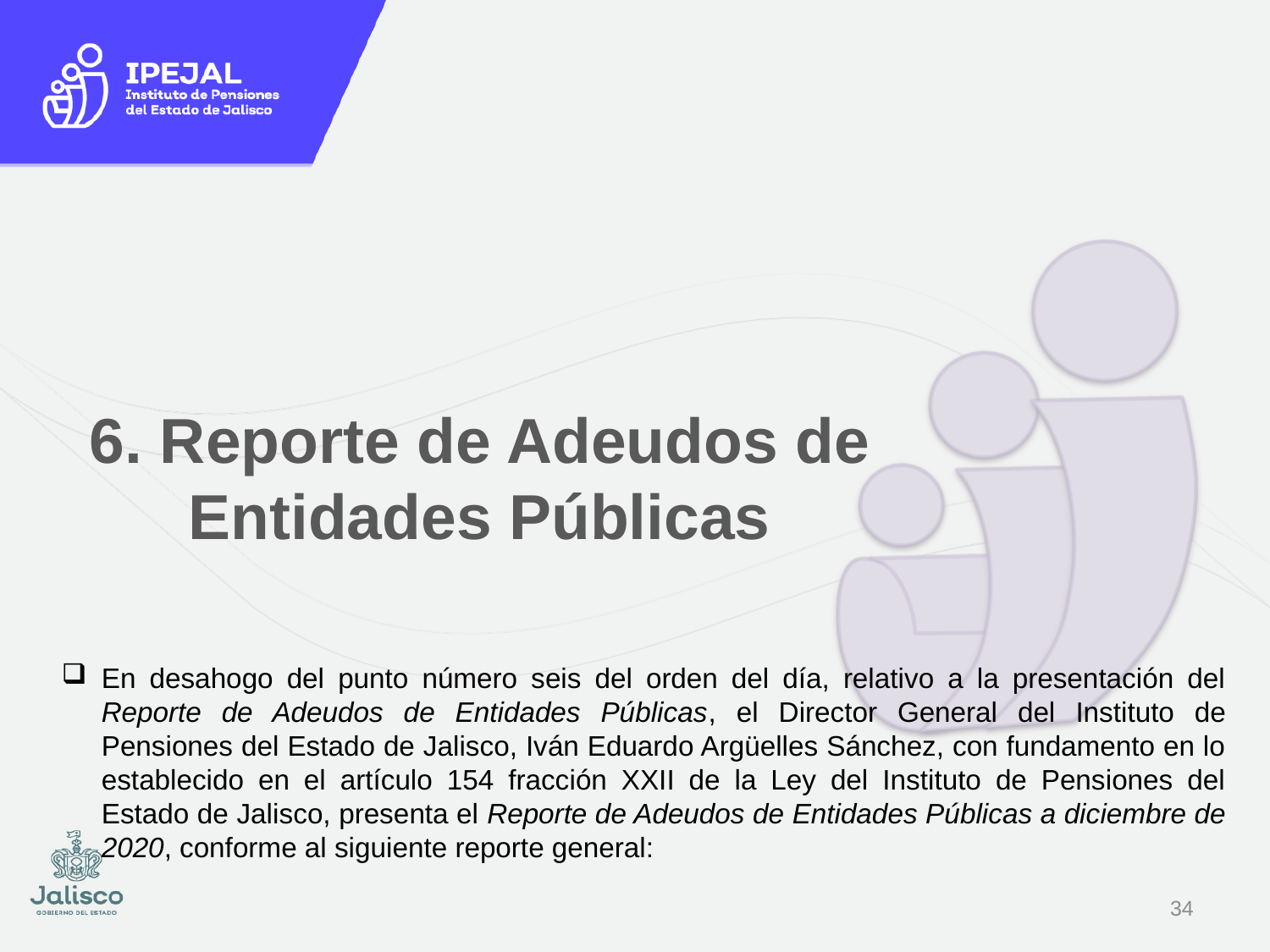

# 6. Reporte de Adeudos de Entidades Públicas
En desahogo del punto número seis del orden del día, relativo a la presentación del Reporte de Adeudos de Entidades Públicas, el Director General del Instituto de Pensiones del Estado de Jalisco, Iván Eduardo Argüelles Sánchez, con fundamento en lo establecido en el artículo 154 fracción XXII de la Ley del Instituto de Pensiones del Estado de Jalisco, presenta el Reporte de Adeudos de Entidades Públicas a diciembre de 2020, conforme al siguiente reporte general:
34